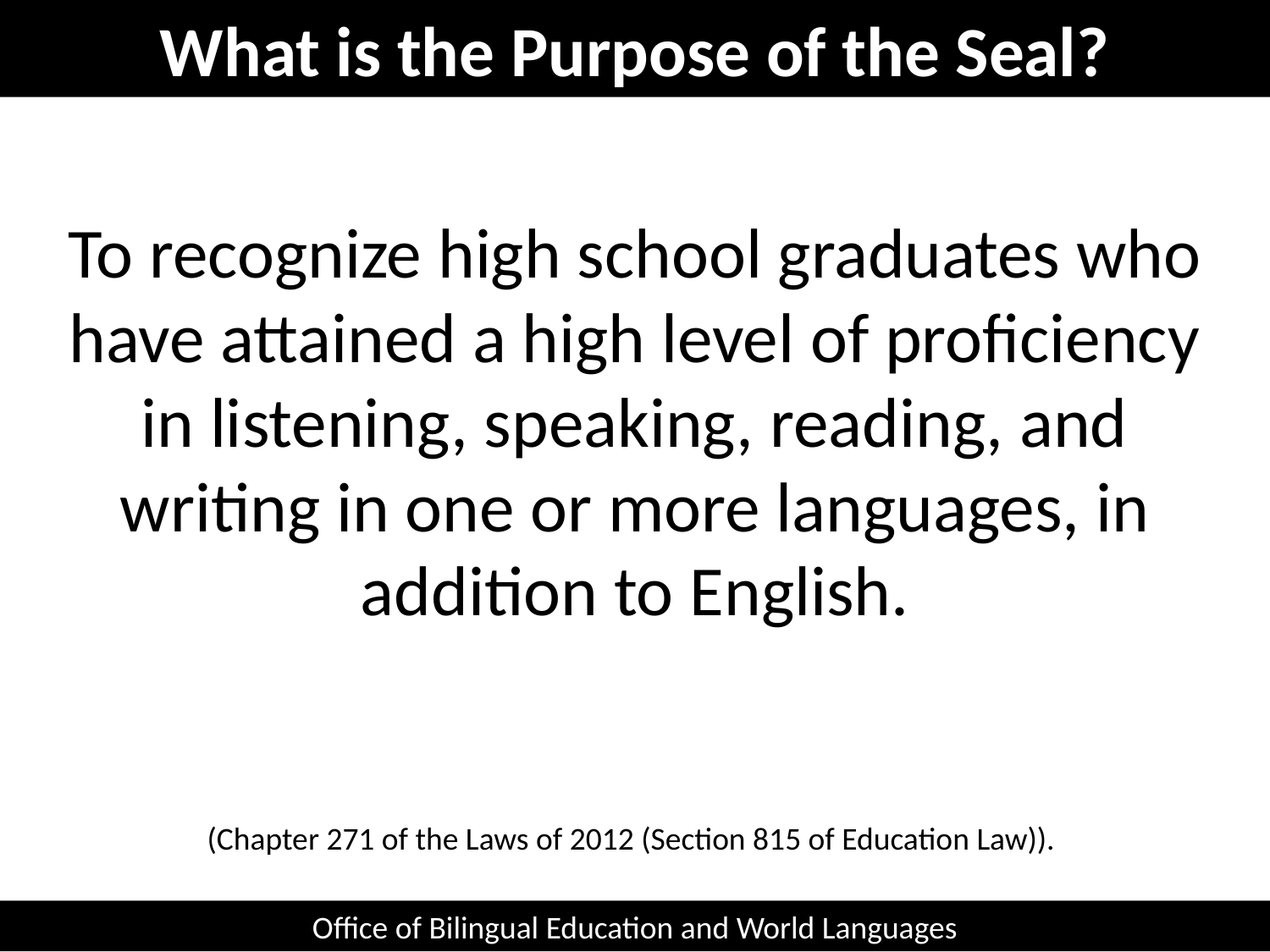

What is the Purpose of the Seal?
# What is the Seal of Biliteracy?
To recognize high school graduates who have attained a high level of proficiency in listening, speaking, reading, and writing in one or more languages, in addition to English.
(Chapter 271 of the Laws of 2012 (Section 815 of Education Law)).
Office of Bilingual Education and World Languages
Office of Bilingual Education and World Languages